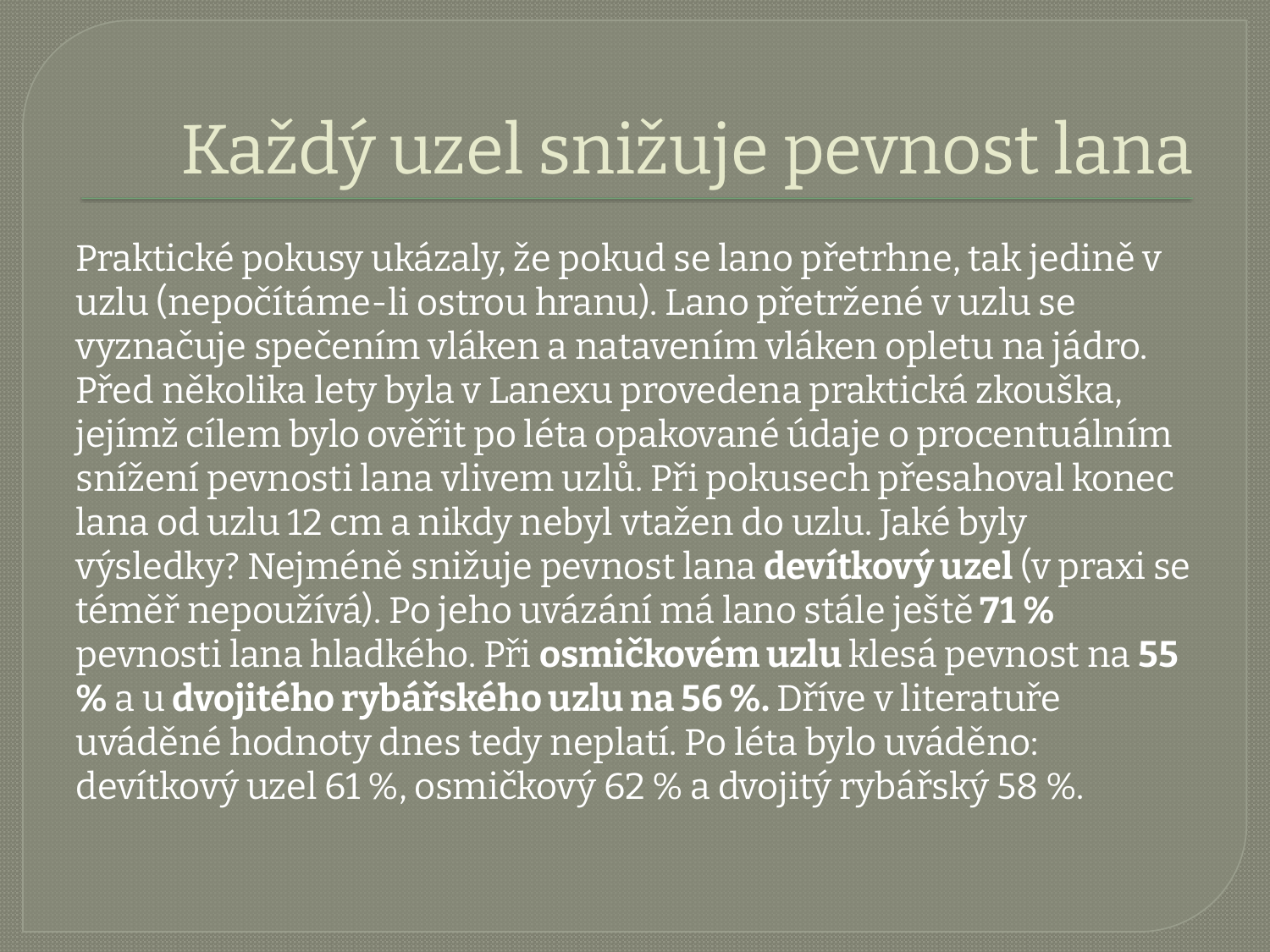

# Každý uzel snižuje pevnost lana
Praktické pokusy ukázaly, že pokud se lano přetrhne, tak jedině v uzlu (nepočítáme-li ostrou hranu). Lano přetržené v uzlu se vyznačuje spečením vláken a natavením vláken opletu na jádro. Před několika lety byla v Lanexu provedena praktická zkouška, jejímž cílem bylo ověřit po léta opakované údaje o procentuálním snížení pevnosti lana vlivem uzlů. Při pokusech přesahoval konec lana od uzlu 12 cm a nikdy nebyl vtažen do uzlu. Jaké byly výsledky? Nejméně snižuje pevnost lana devítkový uzel (v praxi se téměř nepoužívá). Po jeho uvázání má lano stále ještě 71 % pevnosti lana hladkého. Při osmičkovém uzlu klesá pevnost na 55 % a u dvojitého rybářského uzlu na 56 %. Dříve v literatuře uváděné hodnoty dnes tedy neplatí. Po léta bylo uváděno: devítkový uzel 61 %, osmičkový 62 % a dvojitý rybářský 58 %.